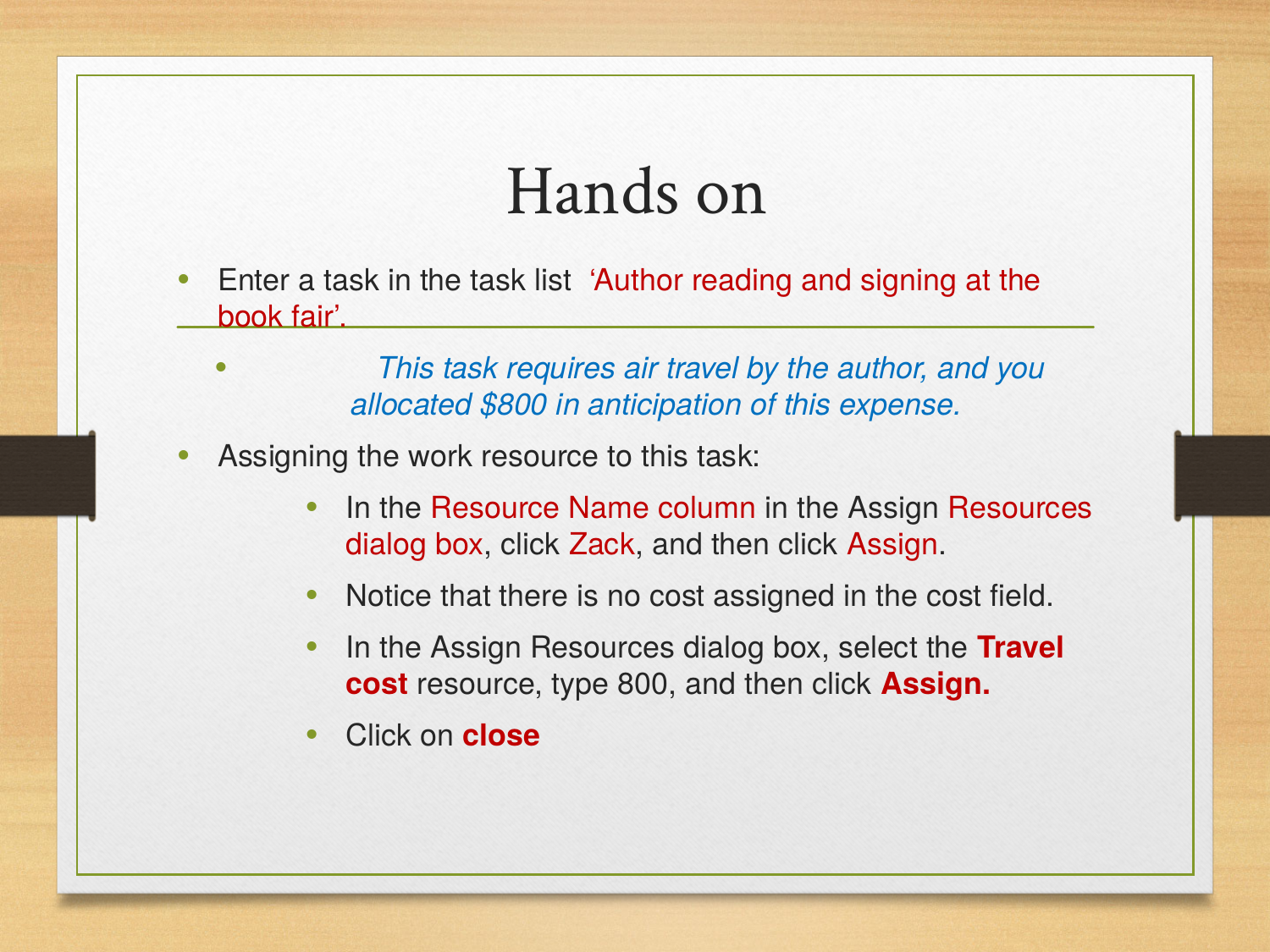

# Hands on
Enter a task in the task list  ‘Author reading and signing at the book fair’.
		This task requires air travel by the author, and you allocated $800 in anticipation of this expense.
Assigning the work resource to this task:
In the Resource Name column in the Assign Resources dialog box, click Zack, and then click Assign.
Notice that there is no cost assigned in the cost field.
In the Assign Resources dialog box, select the Travel cost resource, type 800, and then click Assign.
Click on close